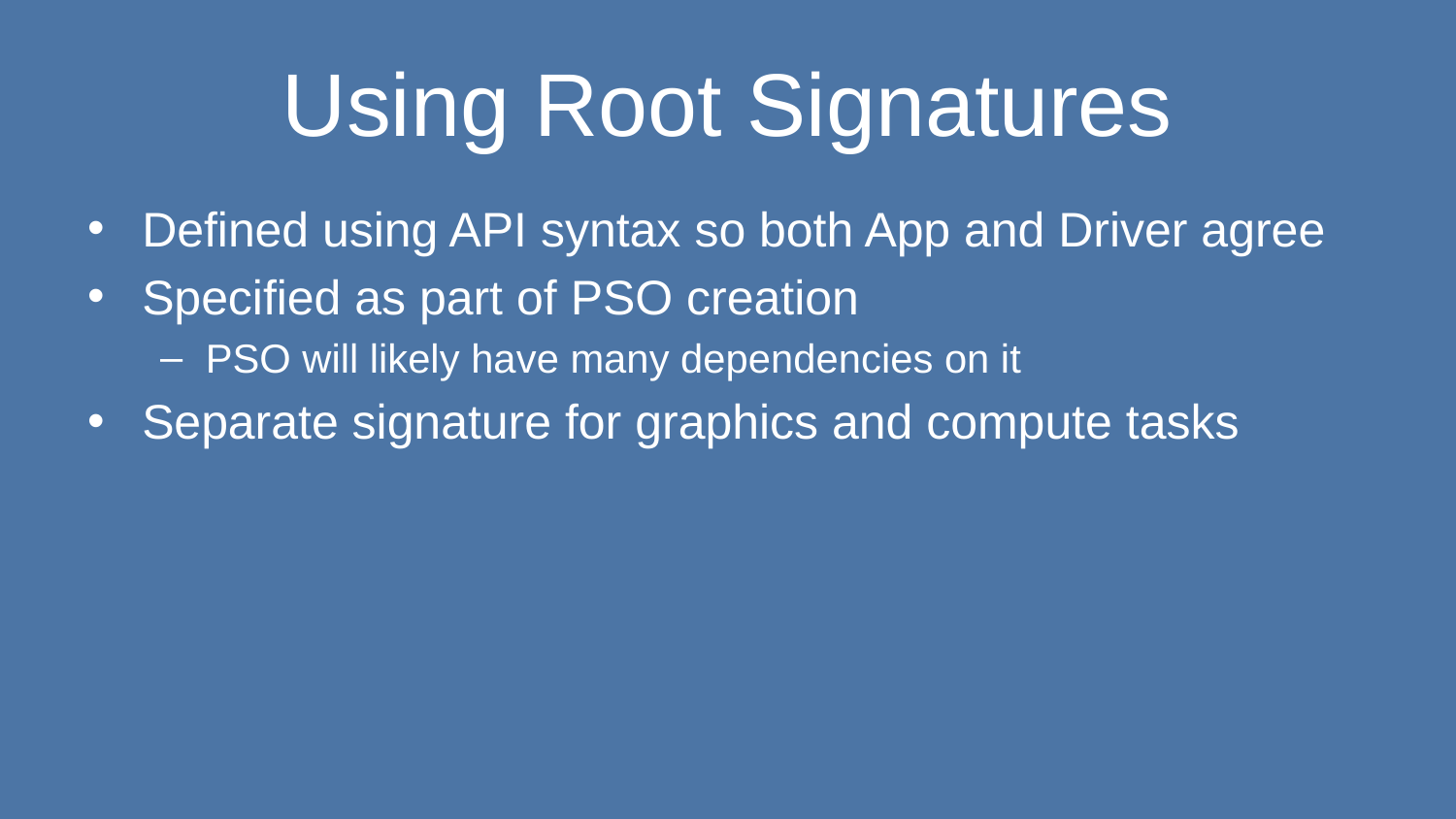

# Using Root Signatures
Defined using API syntax so both App and Driver agree
Specified as part of PSO creation
PSO will likely have many dependencies on it
Separate signature for graphics and compute tasks